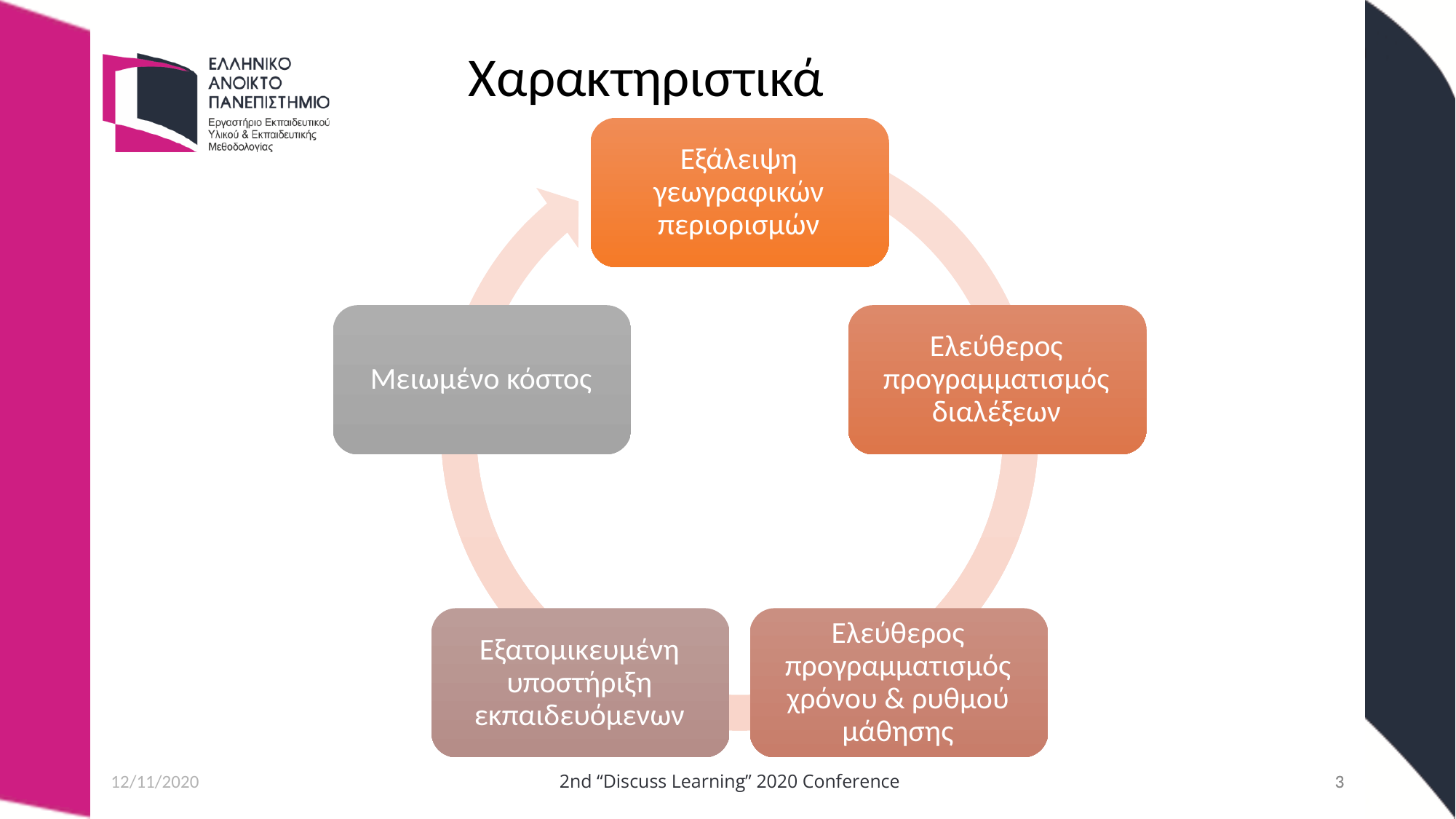

# Χαρακτηριστικά
Εξάλειψη γεωγραφικών περιορισμών
Ελεύθερος προγραμματισμός διαλέξεων
Ελεύθερος προγραμματισμός χρόνου & ρυθμού μάθησης
Εξατομικευμένη υποστήριξη εκπαιδευόμενων
Μειωμένο κόστος
12/11/2020
 2nd “Discuss Learning” 2020 Conference
3
3